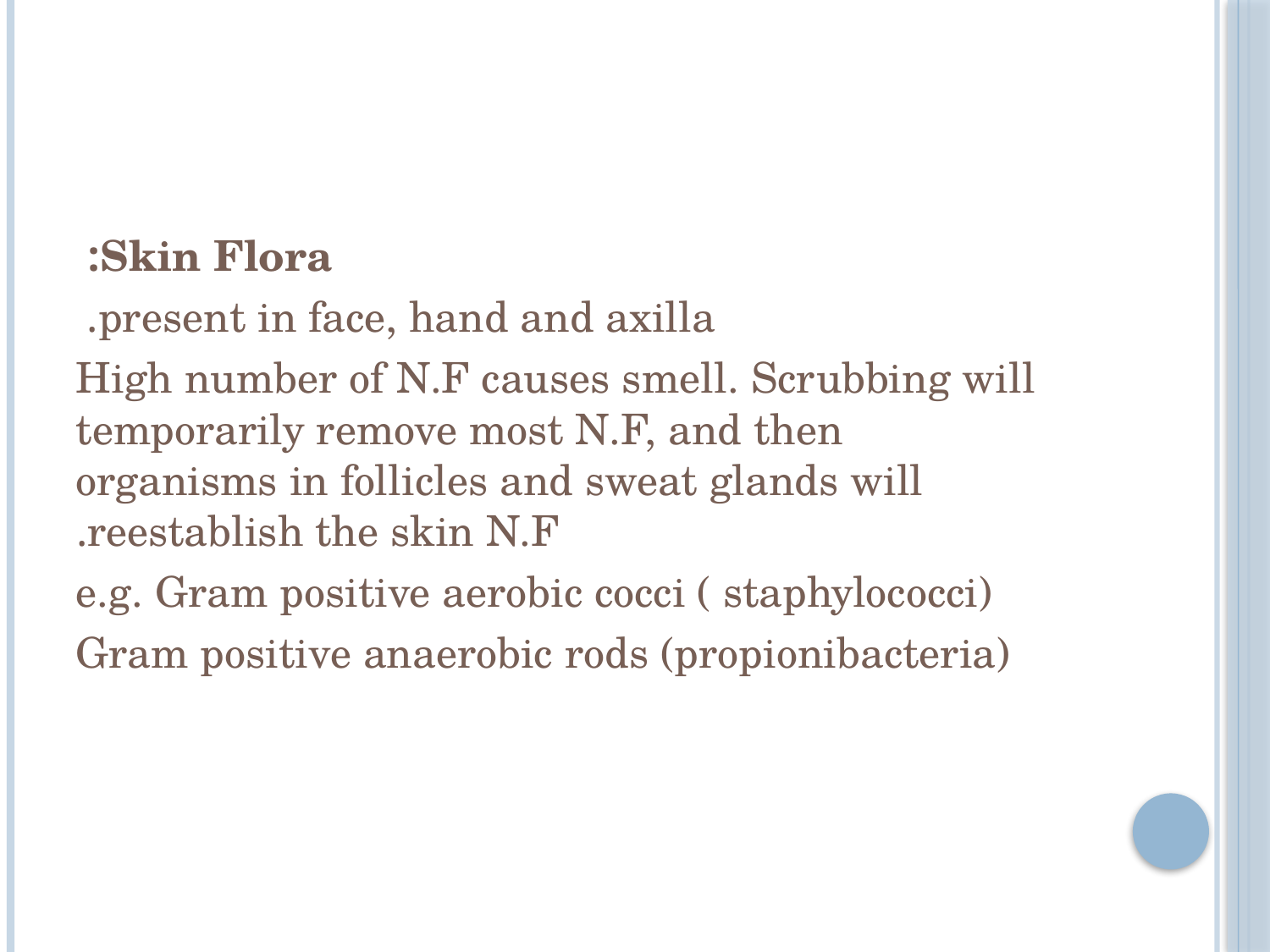

#
Skin Flora:
present in face, hand and axilla.
High number of N.F causes smell. Scrubbing will temporarily remove most N.F, and then organisms in follicles and sweat glands will reestablish the skin N.F.
e.g. Gram positive aerobic cocci ( staphylococci)
      Gram positive anaerobic rods (propionibacteria)